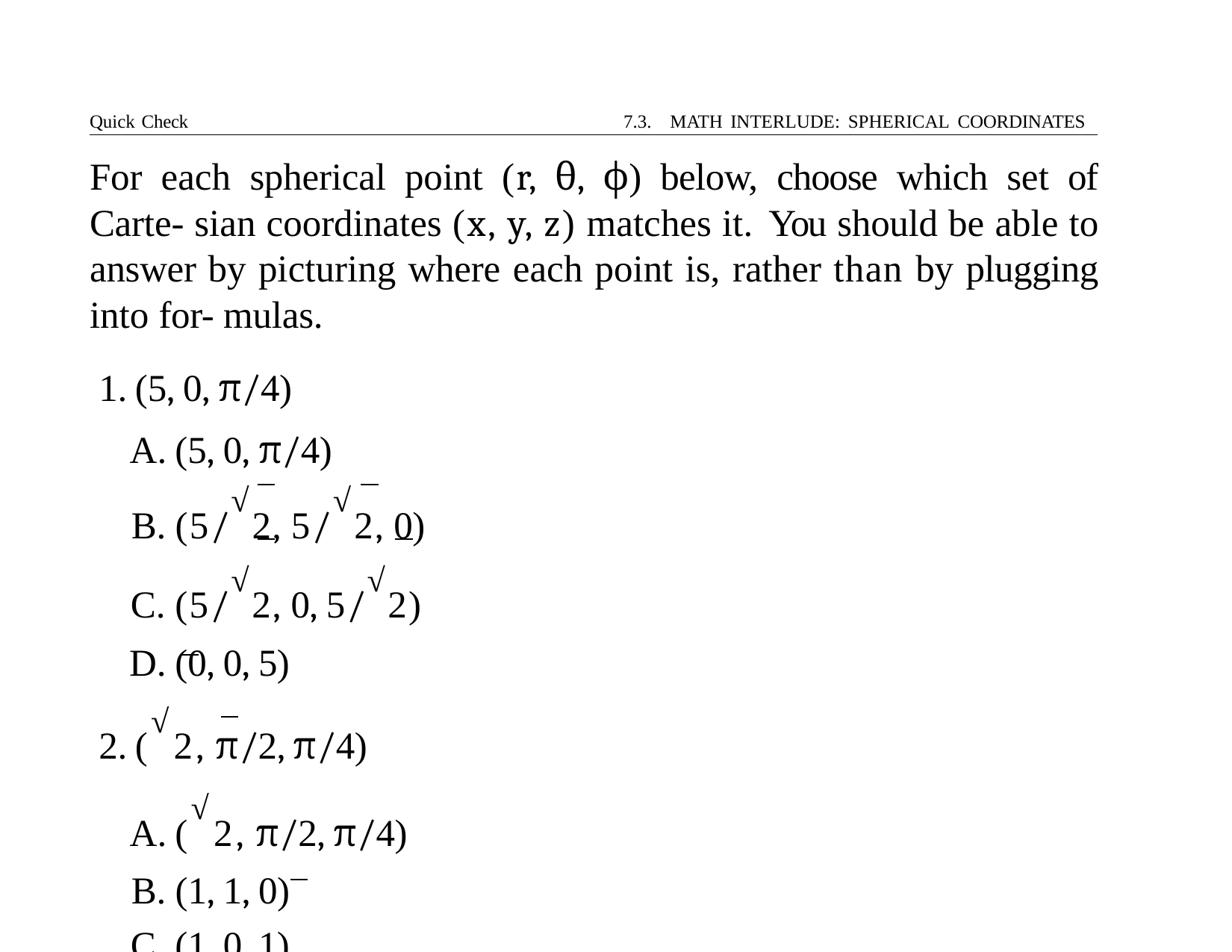

Quick Check	7.3.  MATH INTERLUDE: SPHERICAL COORDINATES

# For each spherical point (r, θ, ϕ) below, choose which set of Carte- sian coordinates (x, y, z) matches it. You should be able to answer by picturing where each point is, rather than by plugging into for- mulas.
(5, 0, π/4)
(5, 0, π/4)
(5/√2, 5/√2, 0)
(5/√2, 0, 5/√2)
(0, 0, 5)
(√2, π/2, π/4)
(√2, π/2, π/4)
(1, 1, 0)
(1, 0, 1)
(0, 0, √2)